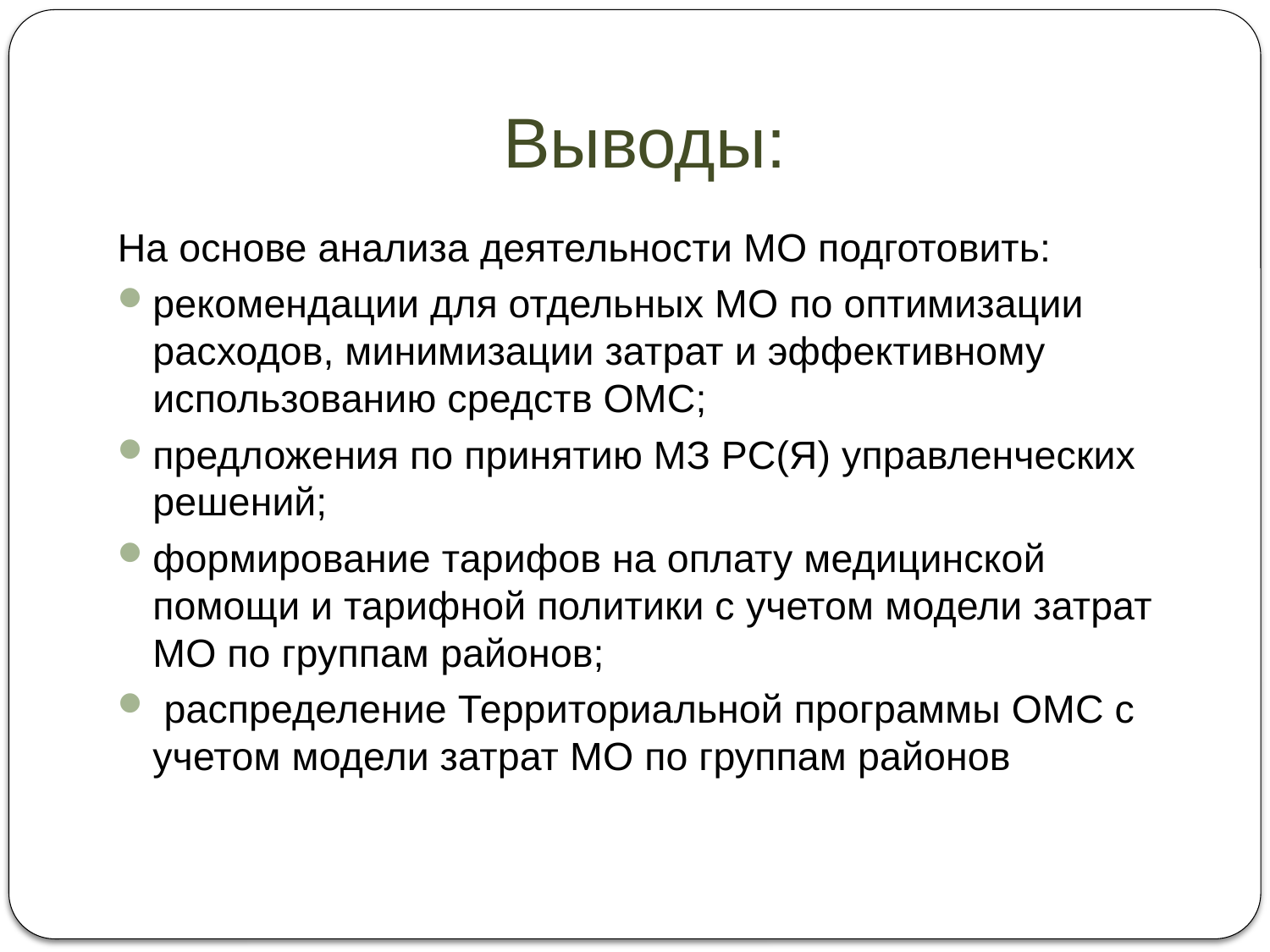

# Выводы:
На основе анализа деятельности МО подготовить:
рекомендации для отдельных МО по оптимизации расходов, минимизации затрат и эффективному использованию средств ОМС;
предложения по принятию МЗ РС(Я) управленческих решений;
формирование тарифов на оплату медицинской помощи и тарифной политики с учетом модели затрат МО по группам районов;
 распределение Территориальной программы ОМС с учетом модели затрат МО по группам районов